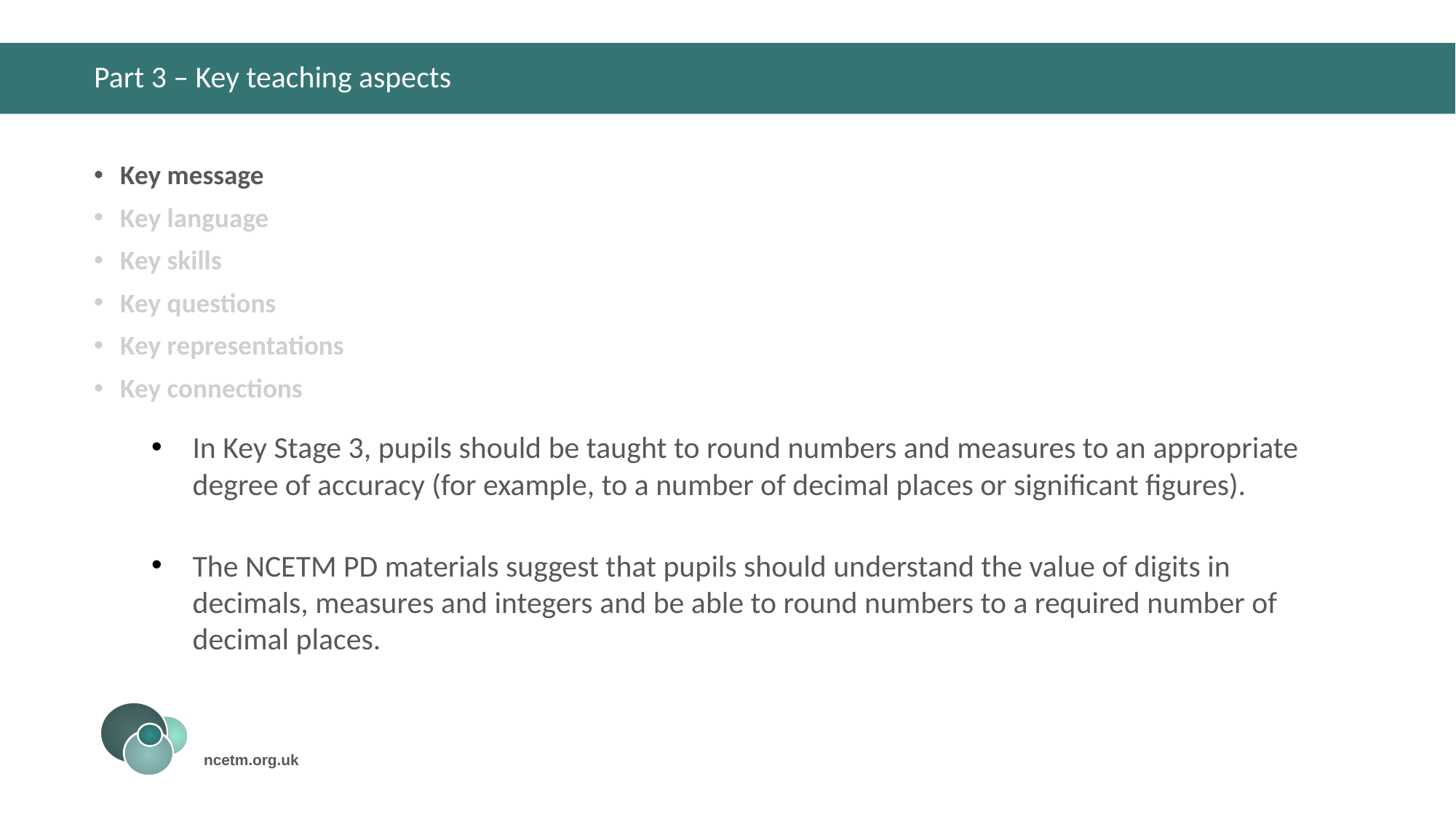

# Part 3 – Key teaching aspects
Key message
Key language
Key skills
Key questions
Key representations
Key connections
In Key Stage 3, pupils should be taught to round numbers and measures to an appropriate degree of accuracy (for example, to a number of decimal places or significant figures).

The NCETM PD materials suggest that pupils should understand the value of digits in decimals, measures and integers and be able to round numbers to a required number of decimal places.